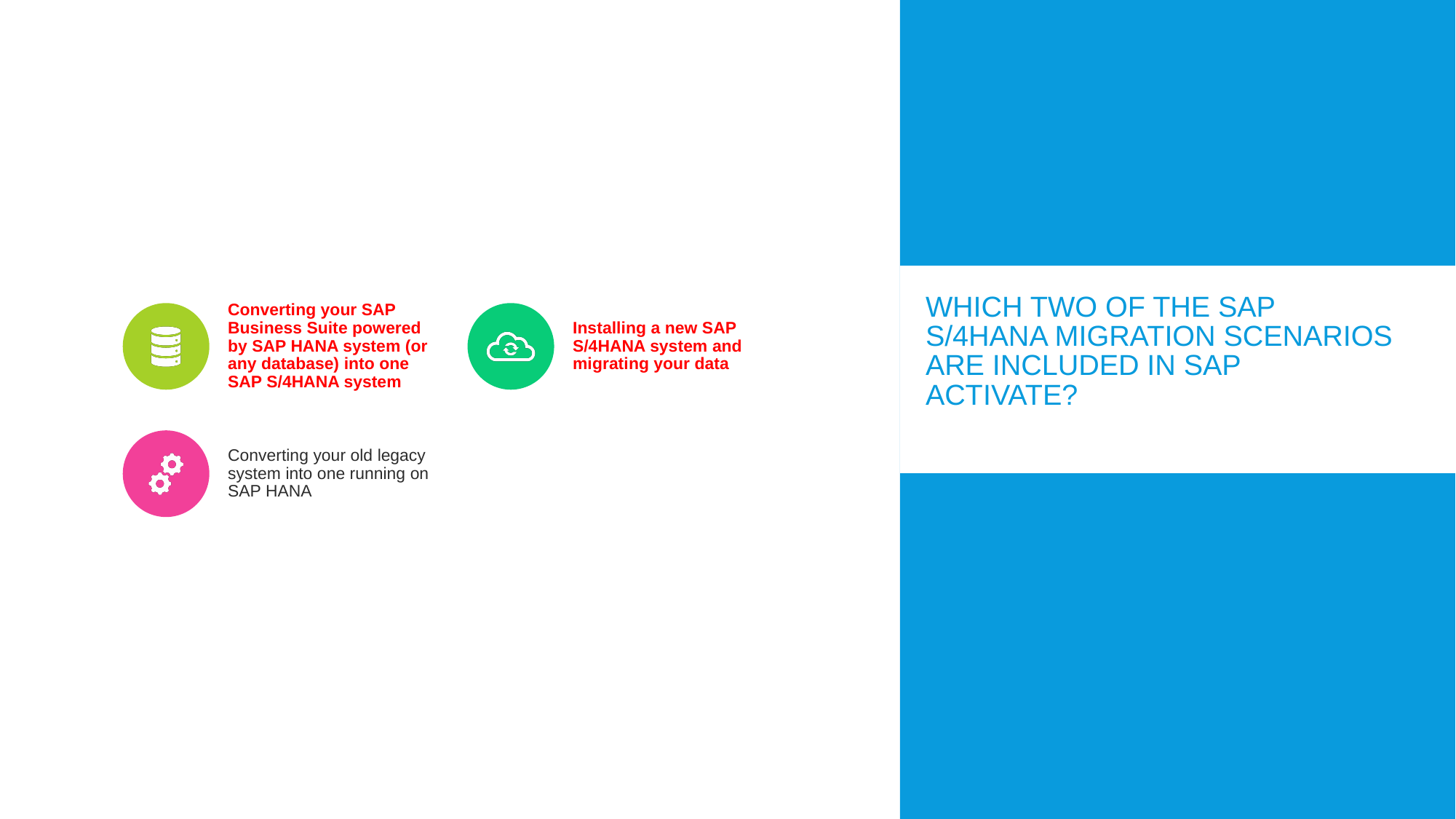

Converting your SAP Business Suite powered by SAP HANA system (or any database) into one SAP S/4HANA system
Installing a new SAP S/4HANA system and migrating your data
Converting your old legacy system into one running on SAP HANA

# Which two of the SAP S/4HANA migration scenarios are included in SAP Activate?